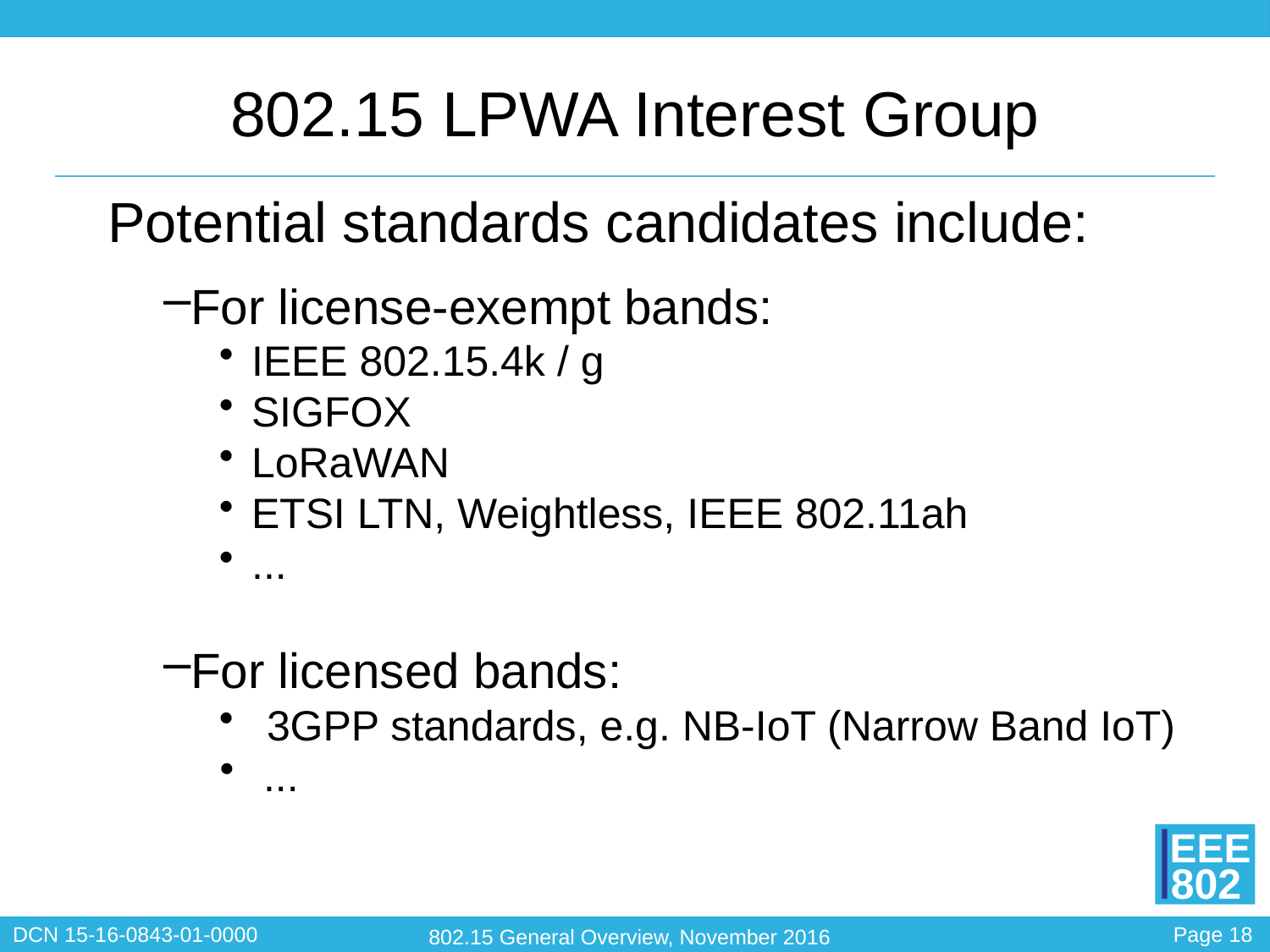

# 802.15 LPWA Interest Group
Potential standards candidates include:
For license-exempt bands:
IEEE 802.15.4k / g
SIGFOX
LoRaWAN
ETSI LTN, Weightless, IEEE 802.11ah
...

For licensed bands:
3GPP standards, e.g. NB-IoT (Narrow Band IoT)
 ...